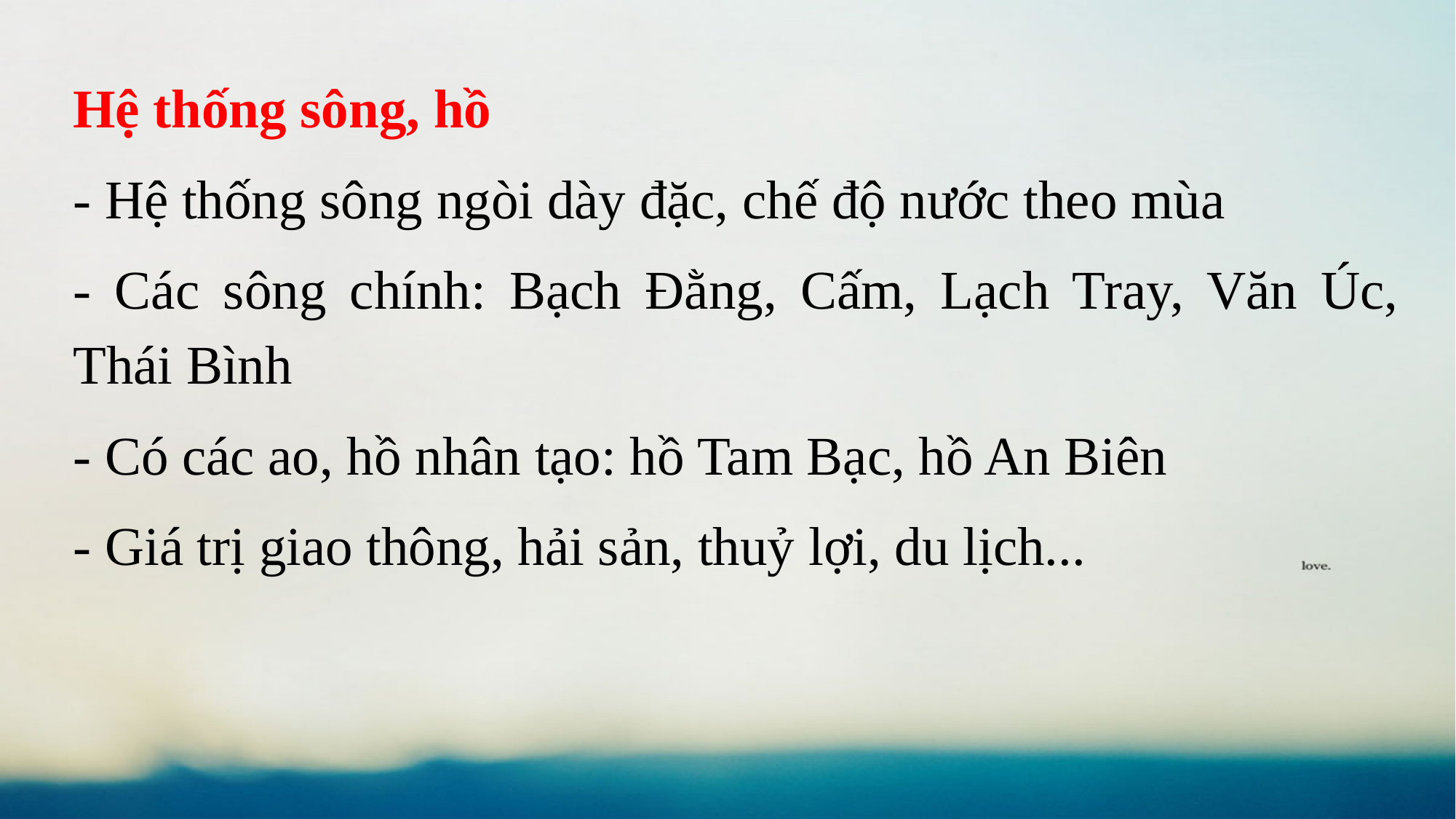

Hệ thống sông, hồ
- Hệ thống sông ngòi dày đặc, chế độ nước theo mùa
- Các sông chính: Bạch Đằng, Cấm, Lạch Tray, Văn Úc, Thái Bình
- Có các ao, hồ nhân tạo: hồ Tam Bạc, hồ An Biên
- Giá trị giao thông, hải sản, thuỷ lợi, du lịch...